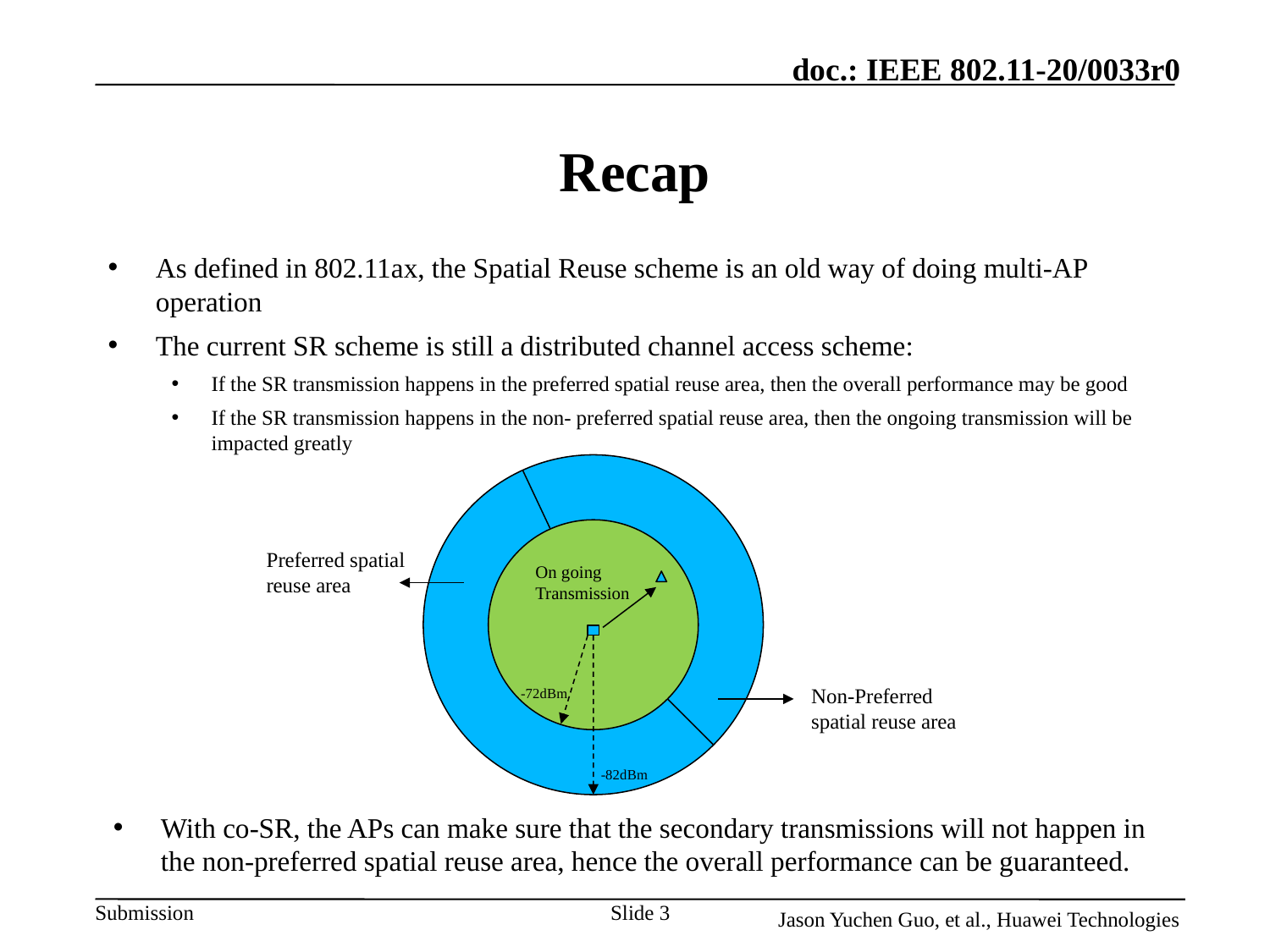

# Recap
As defined in 802.11ax, the Spatial Reuse scheme is an old way of doing multi-AP operation
The current SR scheme is still a distributed channel access scheme:
If the SR transmission happens in the preferred spatial reuse area, then the overall performance may be good
If the SR transmission happens in the non- preferred spatial reuse area, then the ongoing transmission will be impacted greatly

Non-Preferred spatial reuse area

-72dBm
Preferred spatial reuse area
On going Transmission

-82dBm
With co-SR, the APs can make sure that the secondary transmissions will not happen in the non-preferred spatial reuse area, hence the overall performance can be guaranteed.
Slide 3